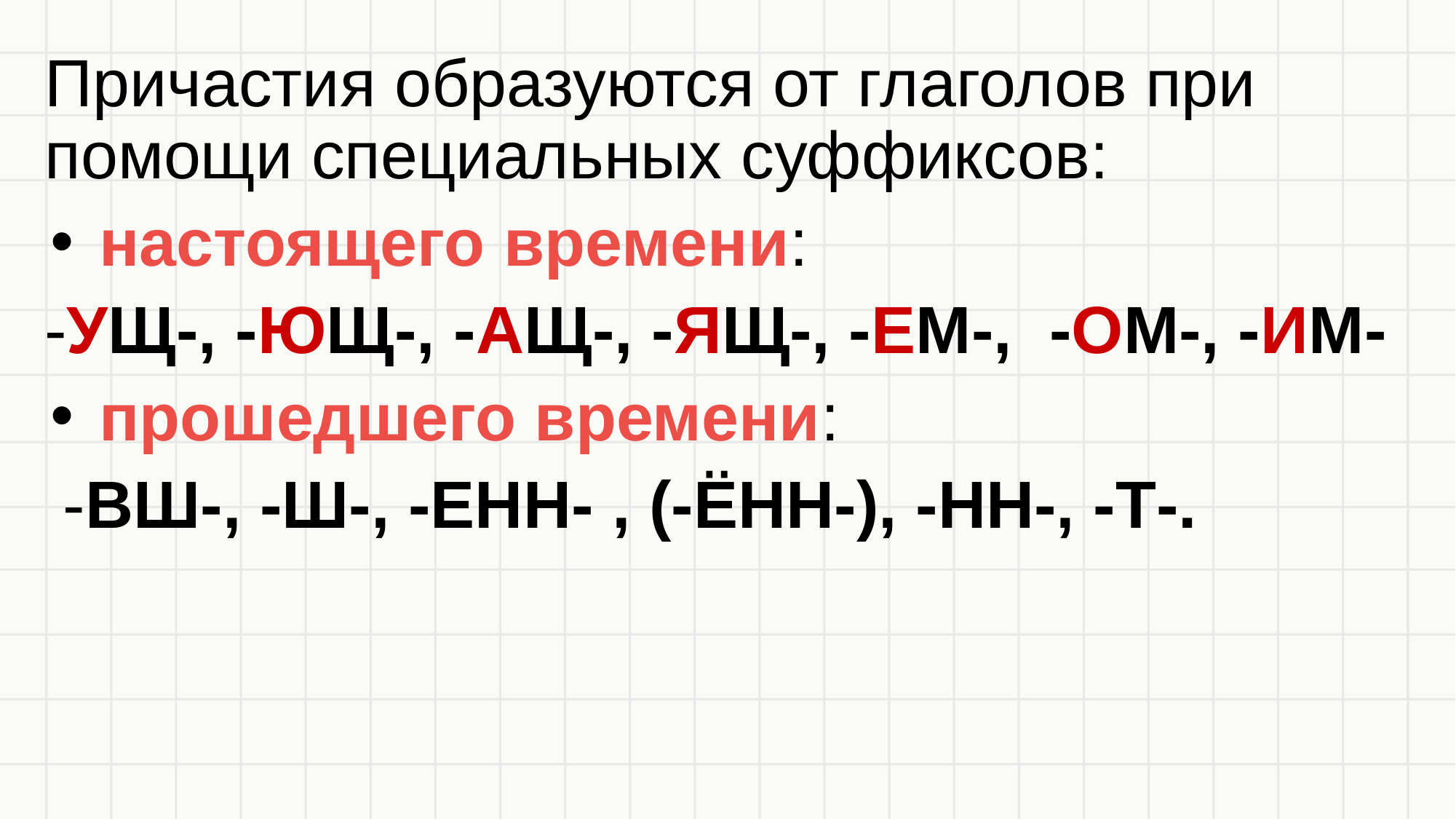

Причастия образуются от глаголов при помощи специальных суффиксов:
настоящего времени:
-УЩ-, -ЮЩ-, -АЩ-, -ЯЩ-, -ЕМ-,  -ОМ-, -ИМ-
прошедшего времени:
 -ВШ-, -Ш-, -ЕНН- , (-ЁНН-), -НН-, -Т-.